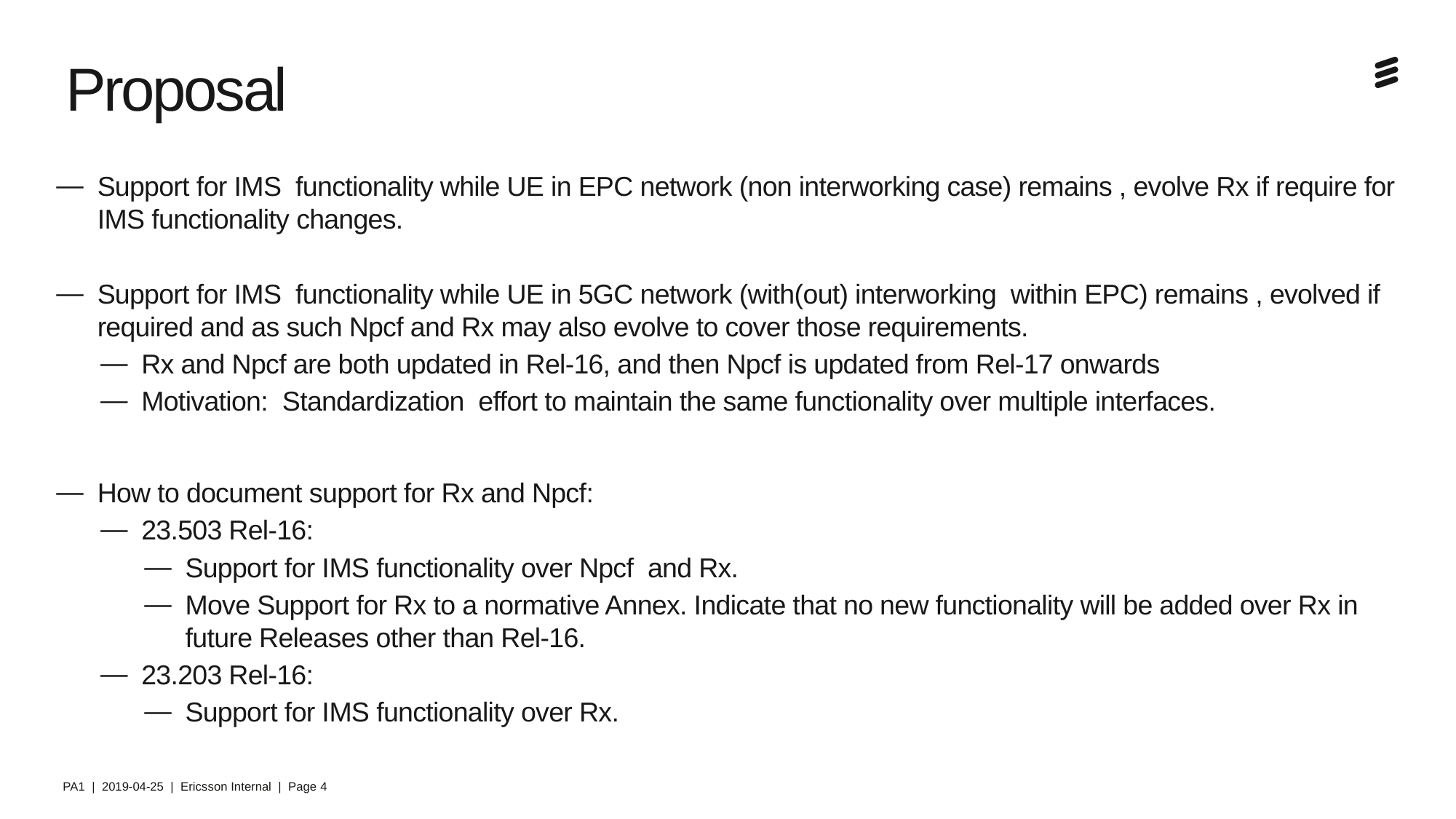

# Proposal
Support for IMS  functionality while UE in EPC network (non interworking case) remains , evolve Rx if require for IMS functionality changes.

Support for IMS  functionality while UE in 5GC network (with(out) interworking  within EPC) remains , evolved if required and as such Npcf and Rx may also evolve to cover those requirements.
Rx and Npcf are both updated in Rel-16, and then Npcf is updated from Rel-17 onwards
Motivation:  Standardization  effort to maintain the same functionality over multiple interfaces.

How to document support for Rx and Npcf:
23.503 Rel-16:
Support for IMS functionality over Npcf  and Rx.
Move Support for Rx to a normative Annex. Indicate that no new functionality will be added over Rx in future Releases other than Rel-16.
23.203 Rel-16:
Support for IMS functionality over Rx.